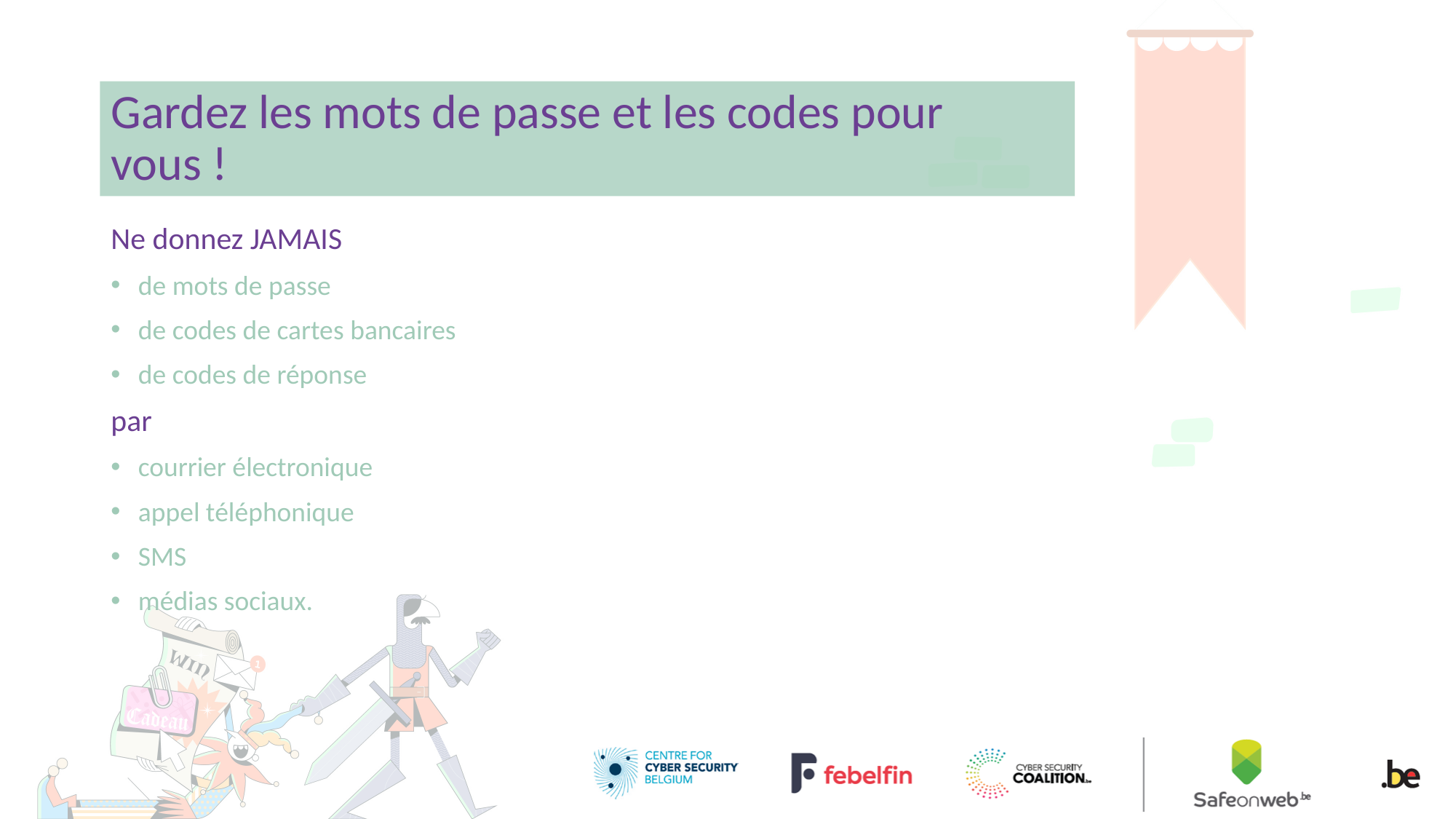

# Gardez les mots de passe et les codes pour vous !
Ne donnez JAMAIS
de mots de passe
de codes de cartes bancaires
de codes de réponse
par
courrier électronique
appel téléphonique
SMS
médias sociaux.